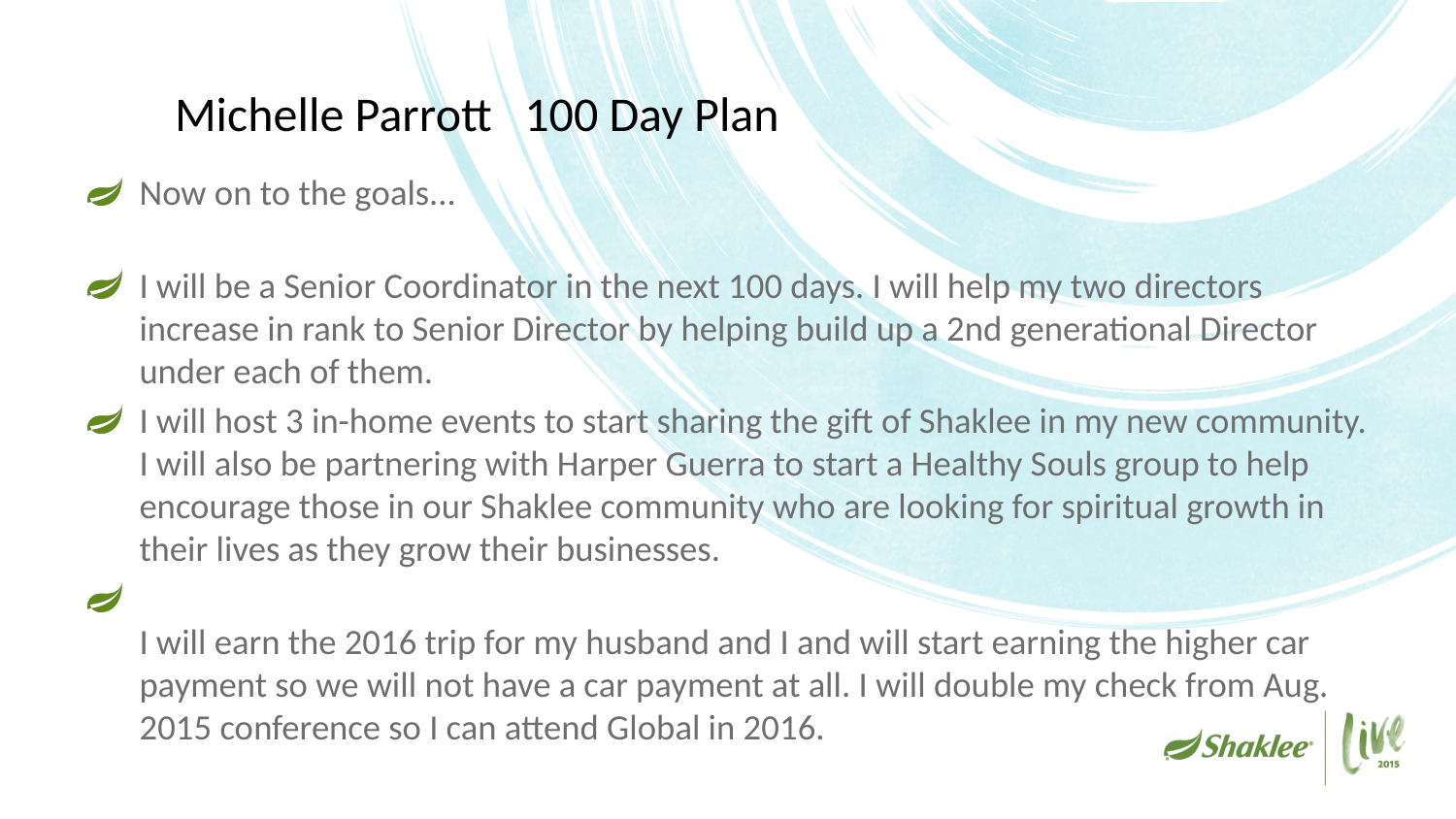

# Michelle Parrott   100 Day Plan
Now on to the goals...
I will be a Senior Coordinator in the next 100 days. I will help my two directors increase in rank to Senior Director by helping build up a 2nd generational Director under each of them.
I will host 3 in-home events to start sharing the gift of Shaklee in my new community. I will also be partnering with Harper Guerra to start a Healthy Souls group to help encourage those in our Shaklee community who are looking for spiritual growth in their lives as they grow their businesses.
I will earn the 2016 trip for my husband and I and will start earning the higher car payment so we will not have a car payment at all. I will double my check from Aug. 2015 conference so I can attend Global in 2016.